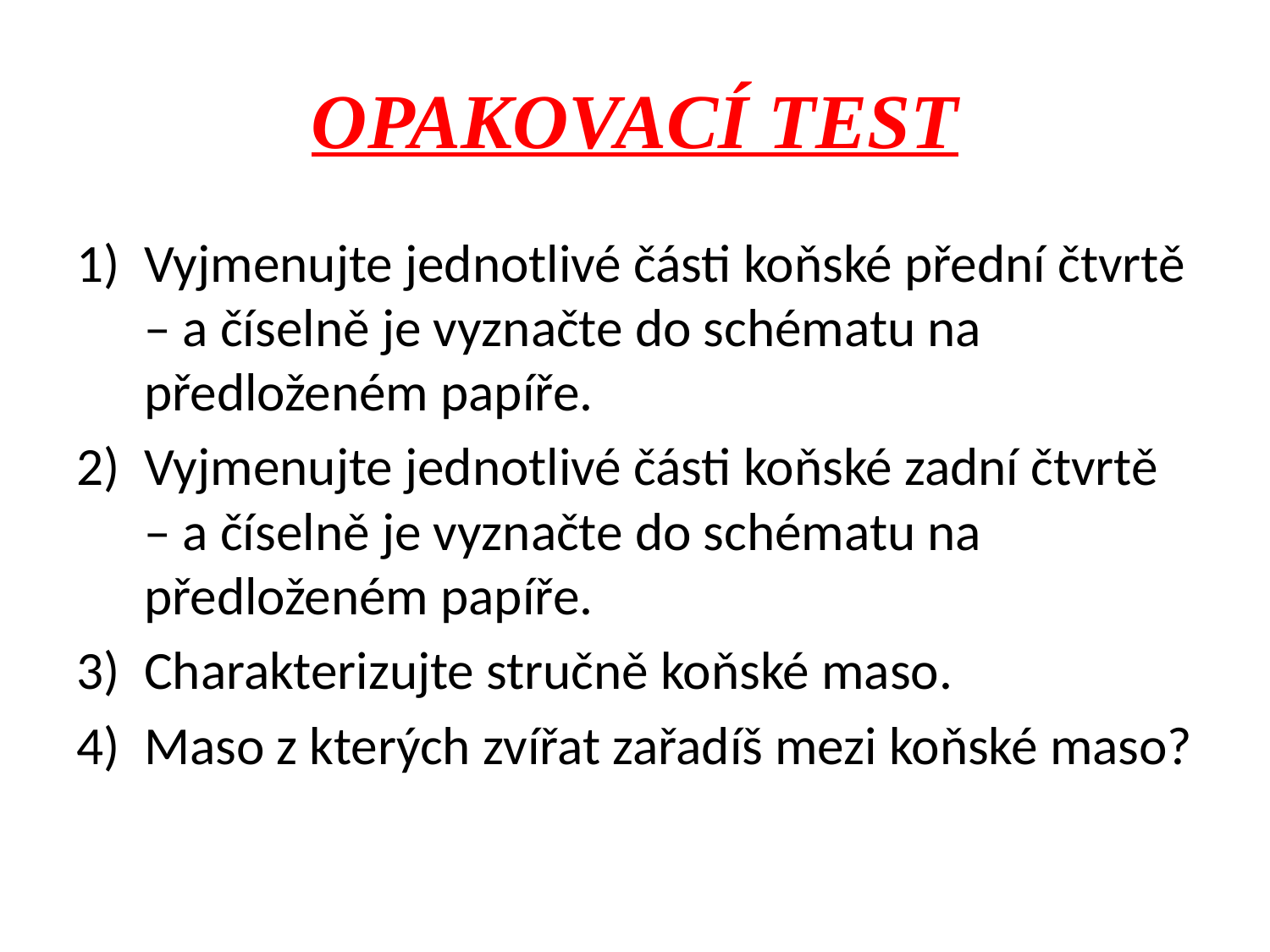

# OPAKOVACÍ TEST
Vyjmenujte jednotlivé části koňské přední čtvrtě – a číselně je vyznačte do schématu na předloženém papíře.
Vyjmenujte jednotlivé části koňské zadní čtvrtě – a číselně je vyznačte do schématu na předloženém papíře.
Charakterizujte stručně koňské maso.
Maso z kterých zvířat zařadíš mezi koňské maso?